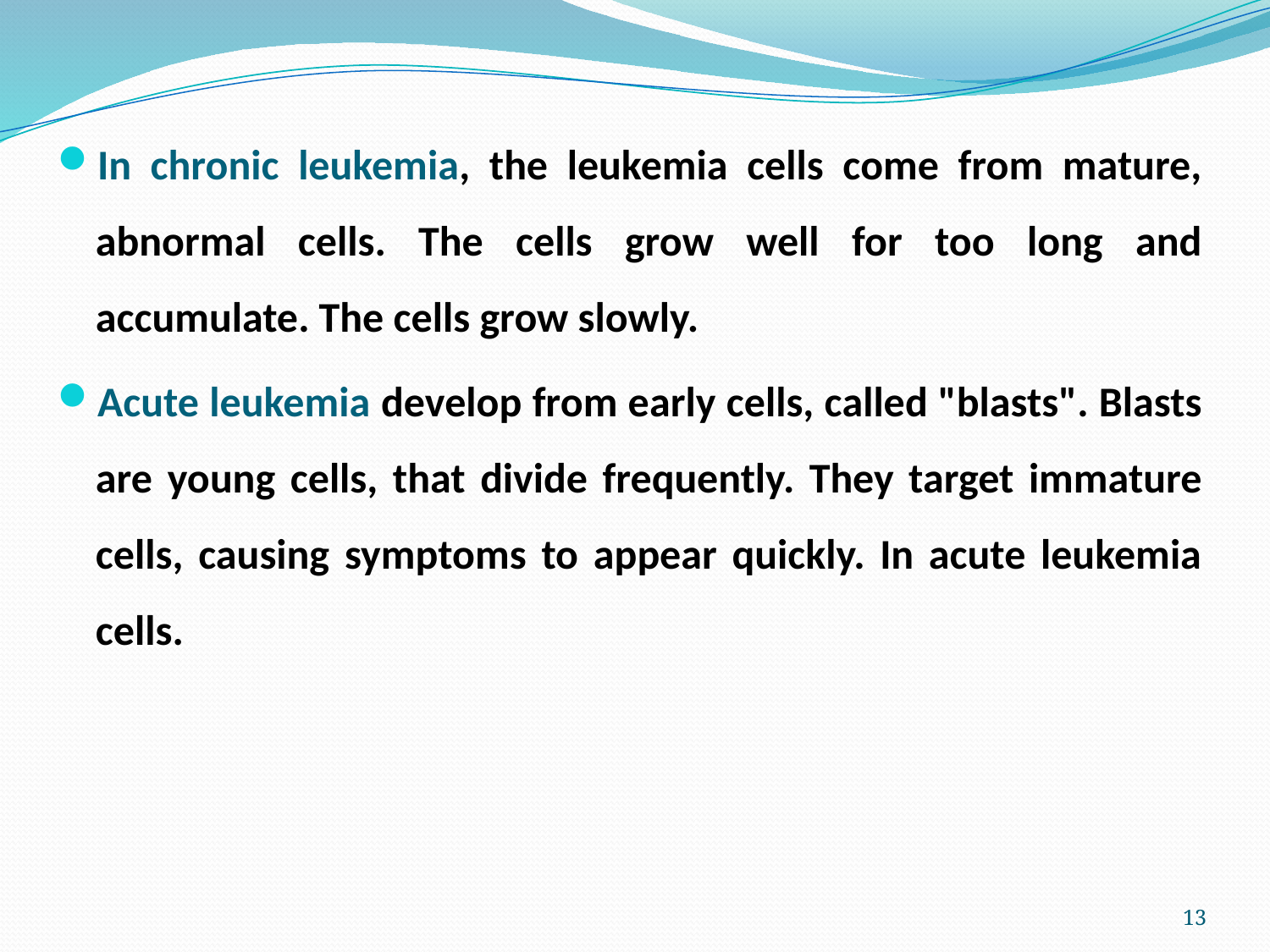

In chronic leukemia, the leukemia cells come from mature, abnormal cells. The cells grow well for too long and accumulate. The cells grow slowly.
Acute leukemia develop from early cells, called "blasts". Blasts are young cells, that divide frequently. They target immature cells, causing symptoms to appear quickly. In acute leukemia cells.

13